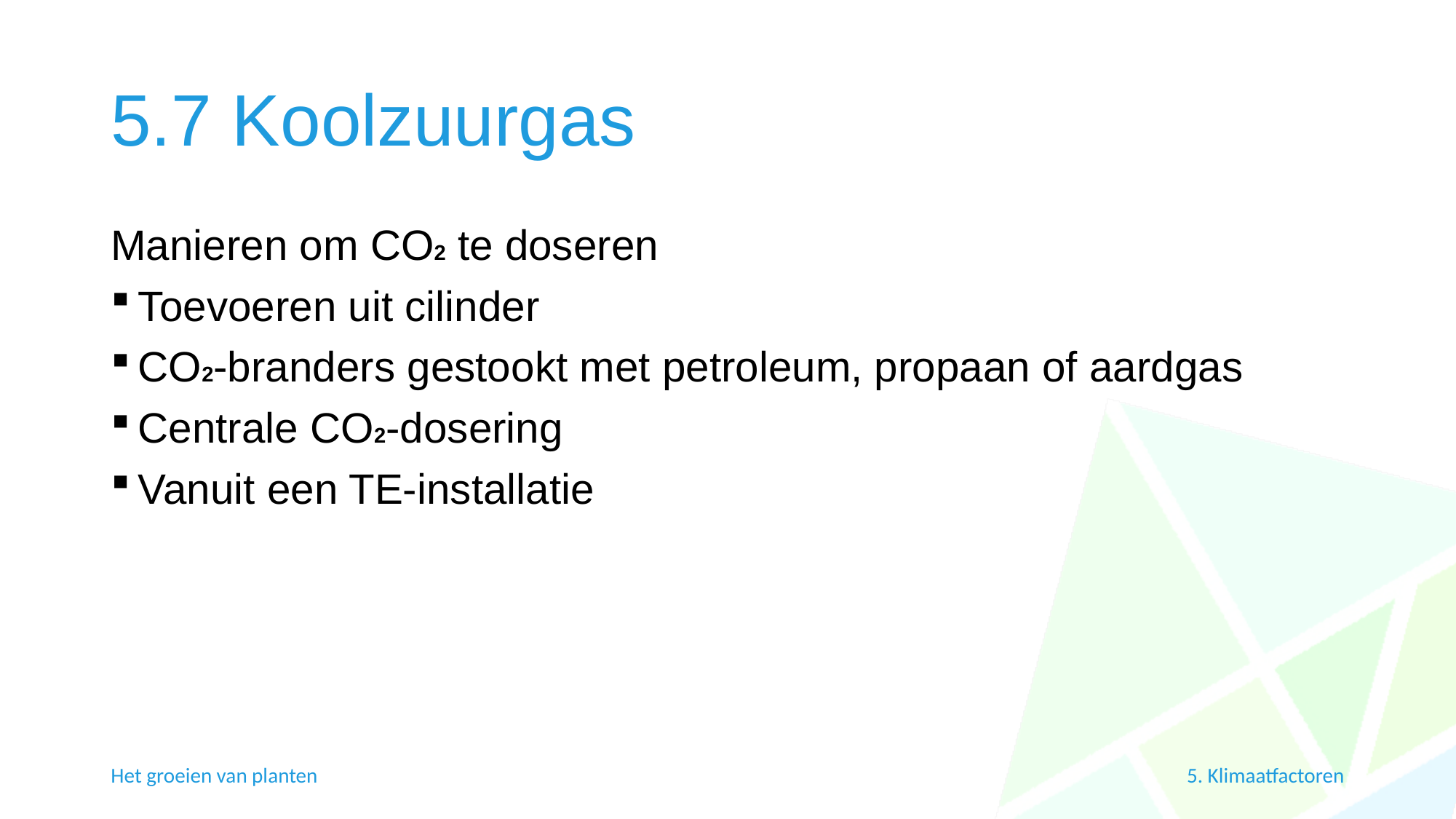

# 5.7 Koolzuurgas
Manieren om CO2 te doseren
Toevoeren uit cilinder
CO2-branders gestookt met petroleum, propaan of aardgas
Centrale CO2-dosering
Vanuit een TE-installatie
Het groeien van planten
5. Klimaatfactoren